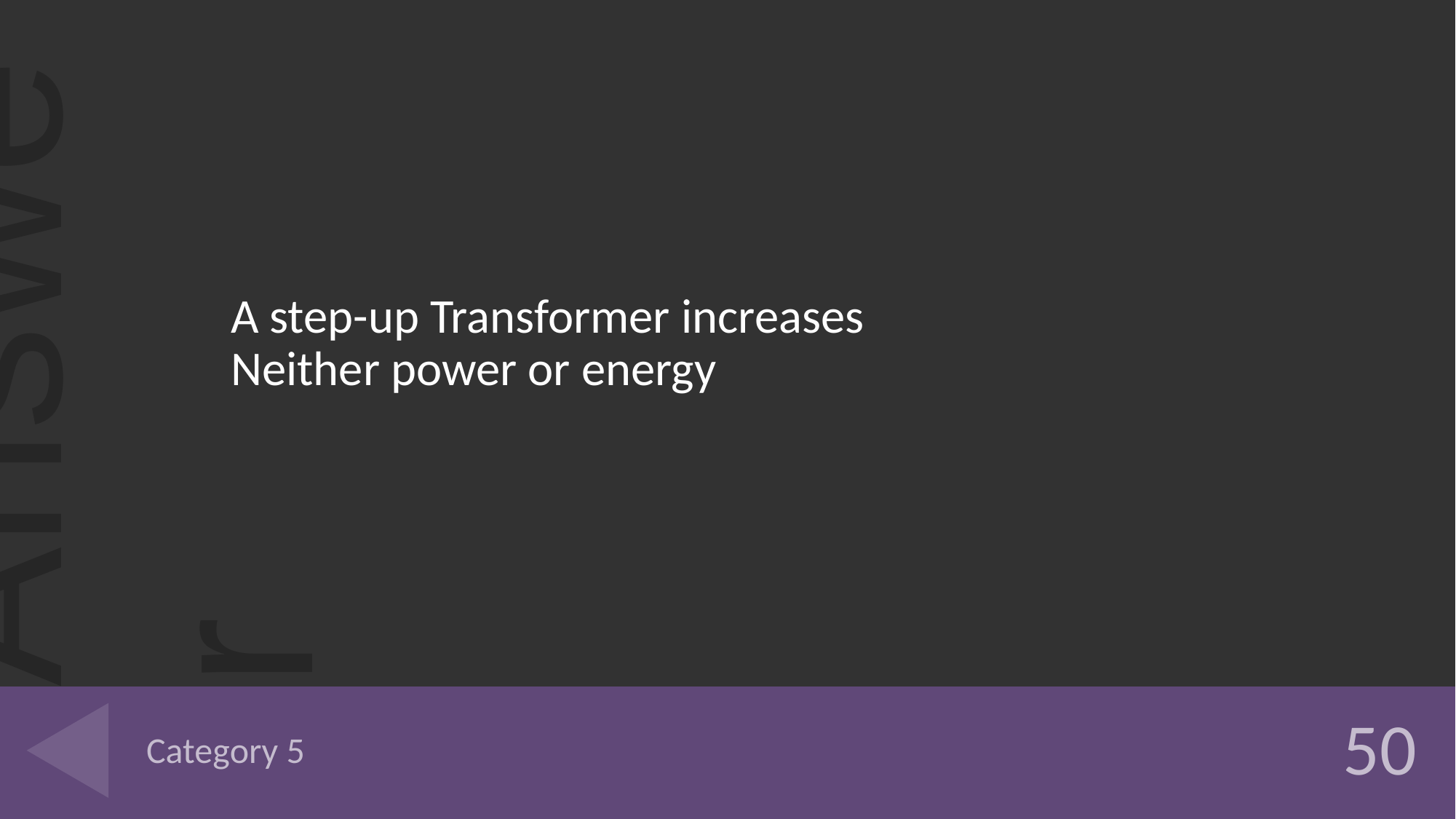

A step-up Transformer increases
Neither power or energy
# Category 5
50